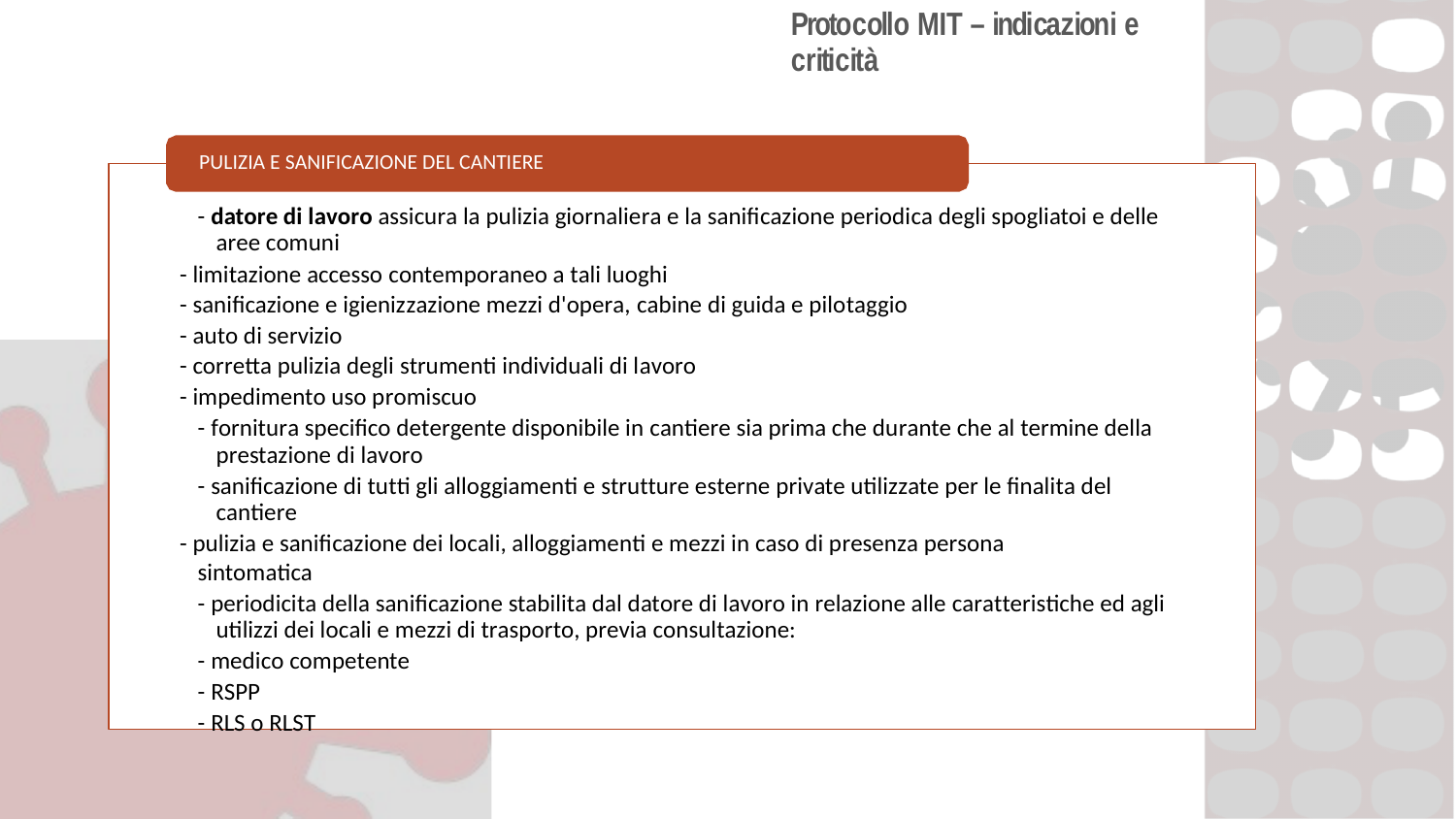

Protocollo MIT – indicazioni e criticità

PULIZIA E SANIFICAZIONE DEL CANTIERE

- datore di lavoro assicura la pulizia giornaliera e la sanificazione periodica degli spogliatoi e delle aree comuni
- limitazione accesso contemporaneo a tali luoghi
- sanificazione e igienizzazione mezzi d'opera, cabine di guida e pilotaggio
- auto di servizio
- corretta pulizia degli strumenti individuali di lavoro
- impedimento uso promiscuo
- fornitura specifico detergente disponibile in cantiere sia prima che durante che al termine della prestazione di lavoro
- sanificazione di tutti gli alloggiamenti e strutture esterne private utilizzate per le finalita del cantiere
- pulizia e sanificazione dei locali, alloggiamenti e mezzi in caso di presenza persona sintomatica
- periodicita della sanificazione stabilita dal datore di lavoro in relazione alle caratteristiche ed agli utilizzi dei locali e mezzi di trasporto, previa consultazione:
- medico competente
- RSPP
- RLS o RLST